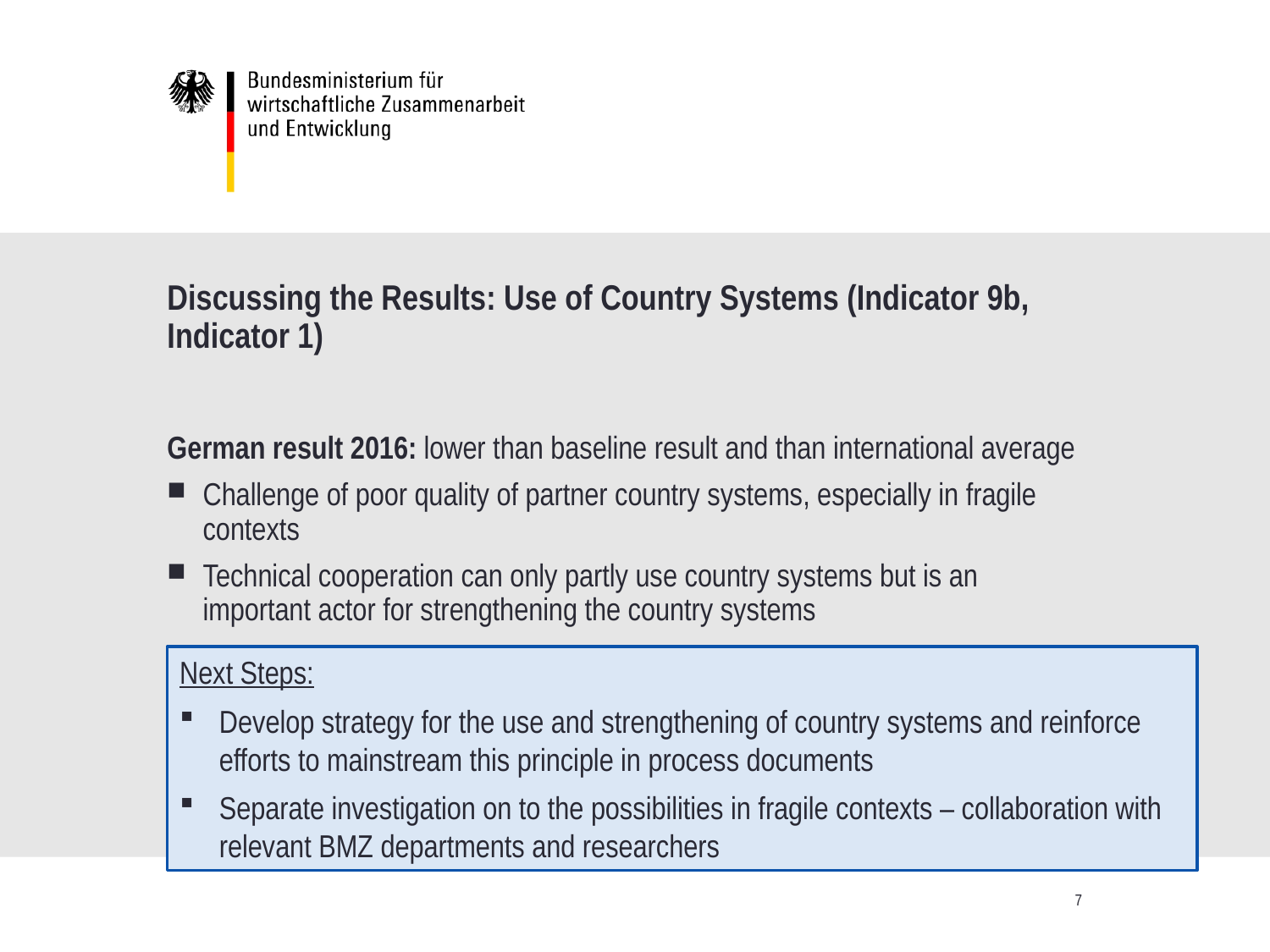

# Discussing the Results: Use of Country Systems (Indicator 9b, Indicator 1)
German result 2016: lower than baseline result and than international average
Challenge of poor quality of partner country systems, especially in fragile contexts
Technical cooperation can only partly use country systems but is an important actor for strengthening the country systems

Next Steps:
Develop strategy for the use and strengthening of country systems and reinforce efforts to mainstream this principle in process documents
Separate investigation on to the possibilities in fragile contexts – collaboration with relevant BMZ departments and researchers
7